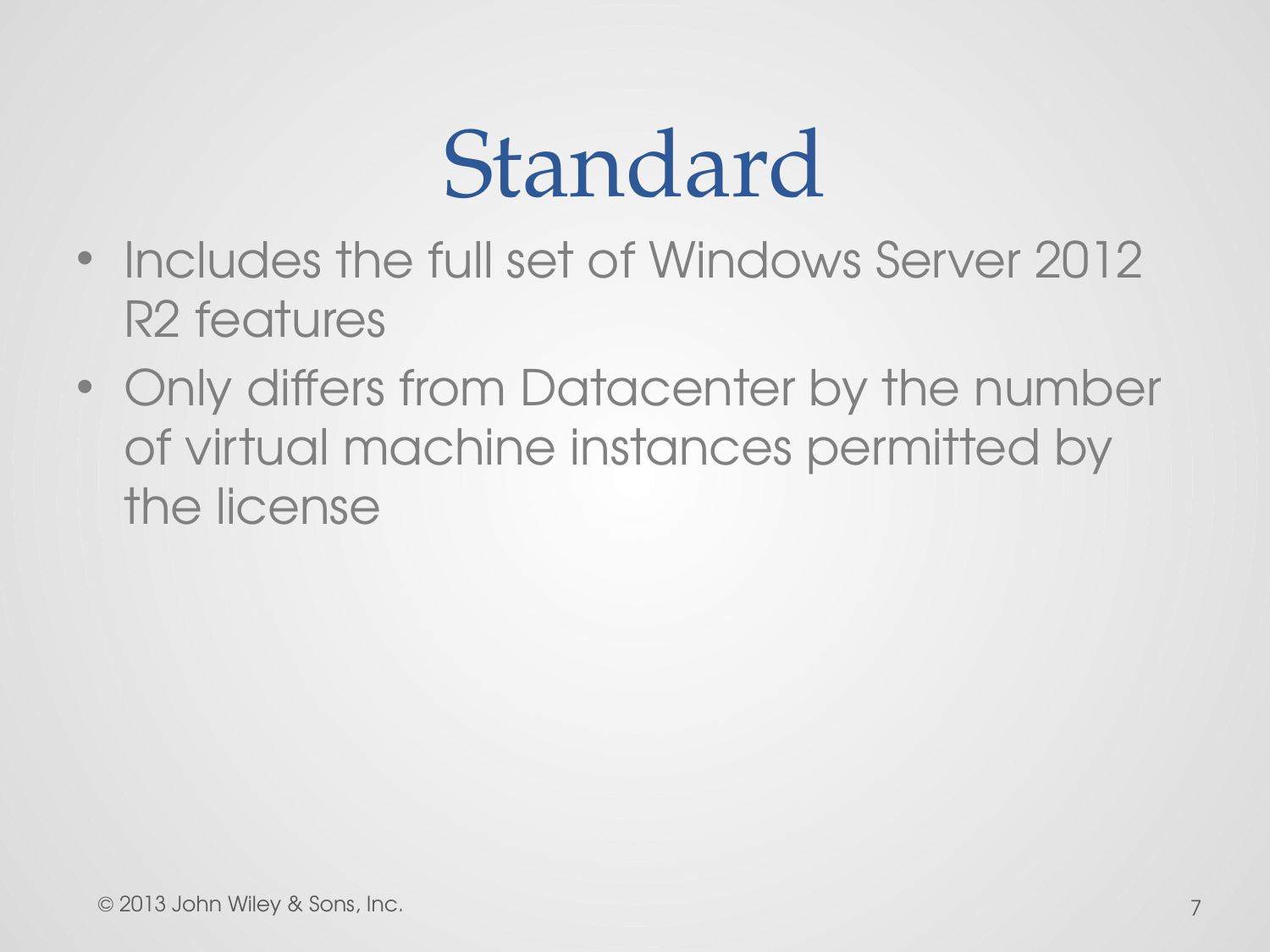

# Standard
Includes the full set of Windows Server 2012 R2 features
Only differs from Datacenter by the number of virtual machine instances permitted by the license
© 2013 John Wiley & Sons, Inc.
7